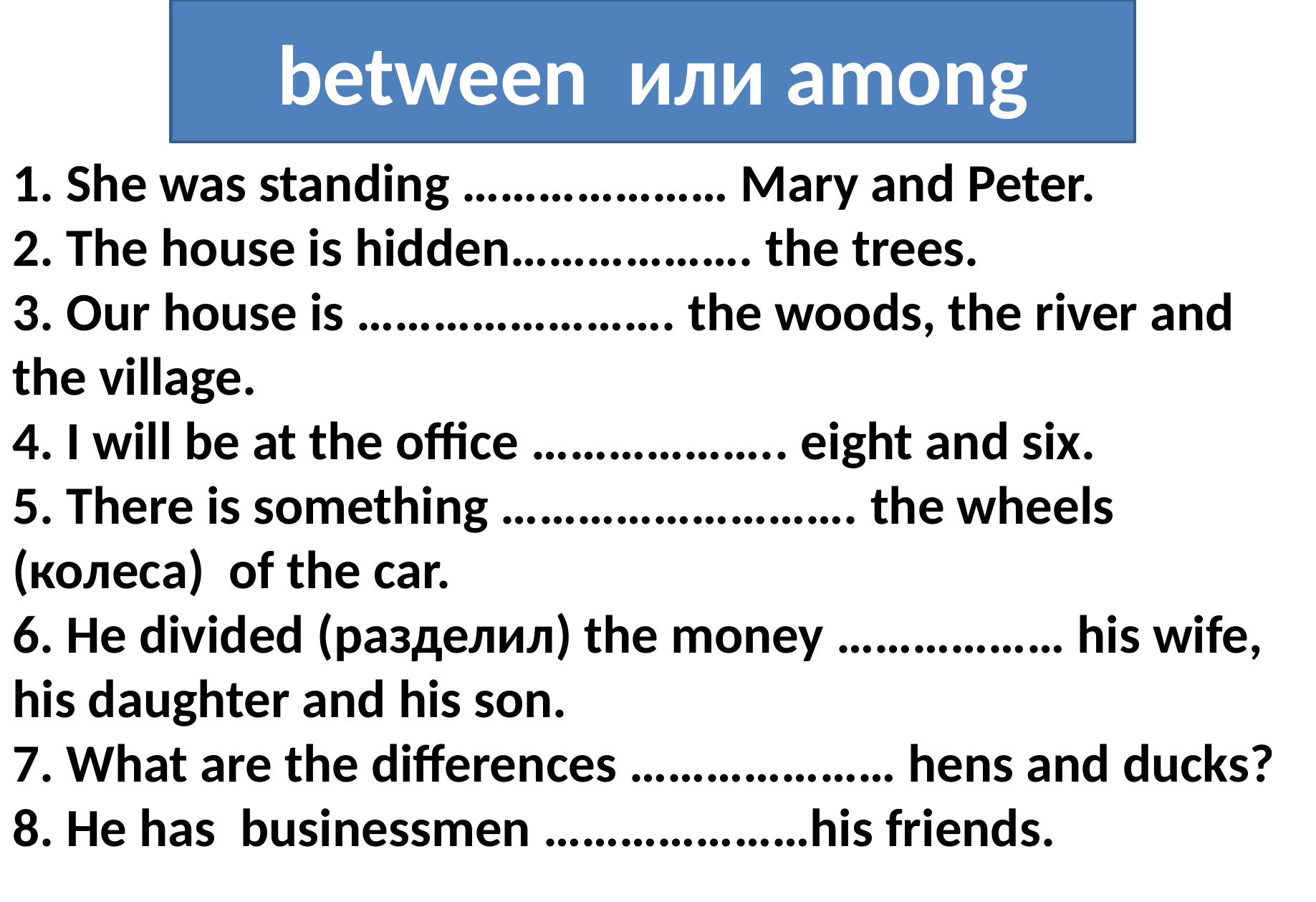

between  или among
1. She was standing ………………… Mary and Peter.
2. The house is hidden………………. the trees.
3. Our house is ……………………. the woods, the river and the village.
4. I will be at the office ……………….. eight and six.
5. There is something ………………………. the wheels (колеса)  of the car.
6. He divided (разделил) the money ……………… his wife, his daughter and his son.
7. What are the differences ………………… hens and ducks?
8. He has  businessmen …………………his friends.